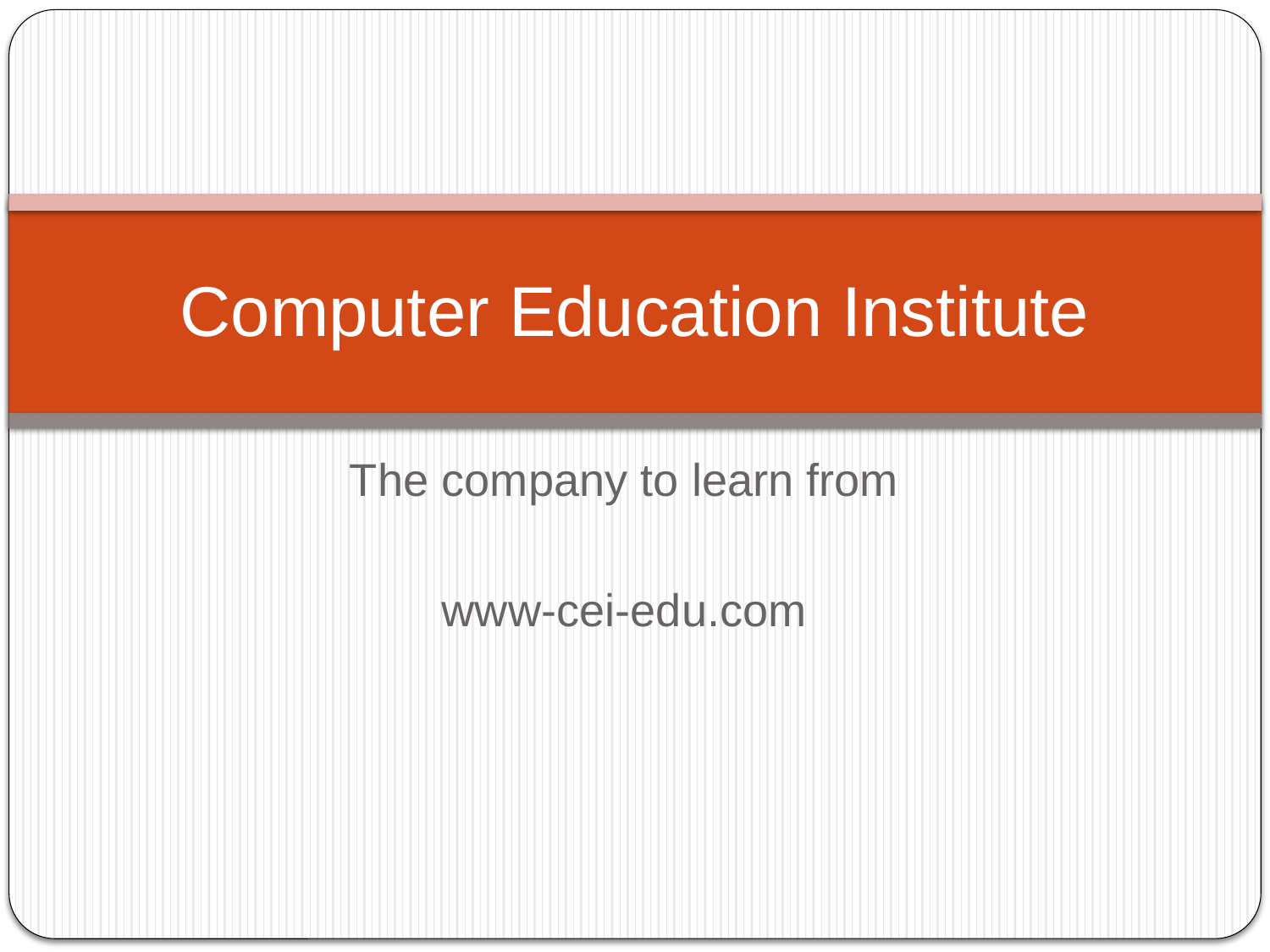

# Computer Education Institute
The company to learn from

www-cei-edu.com